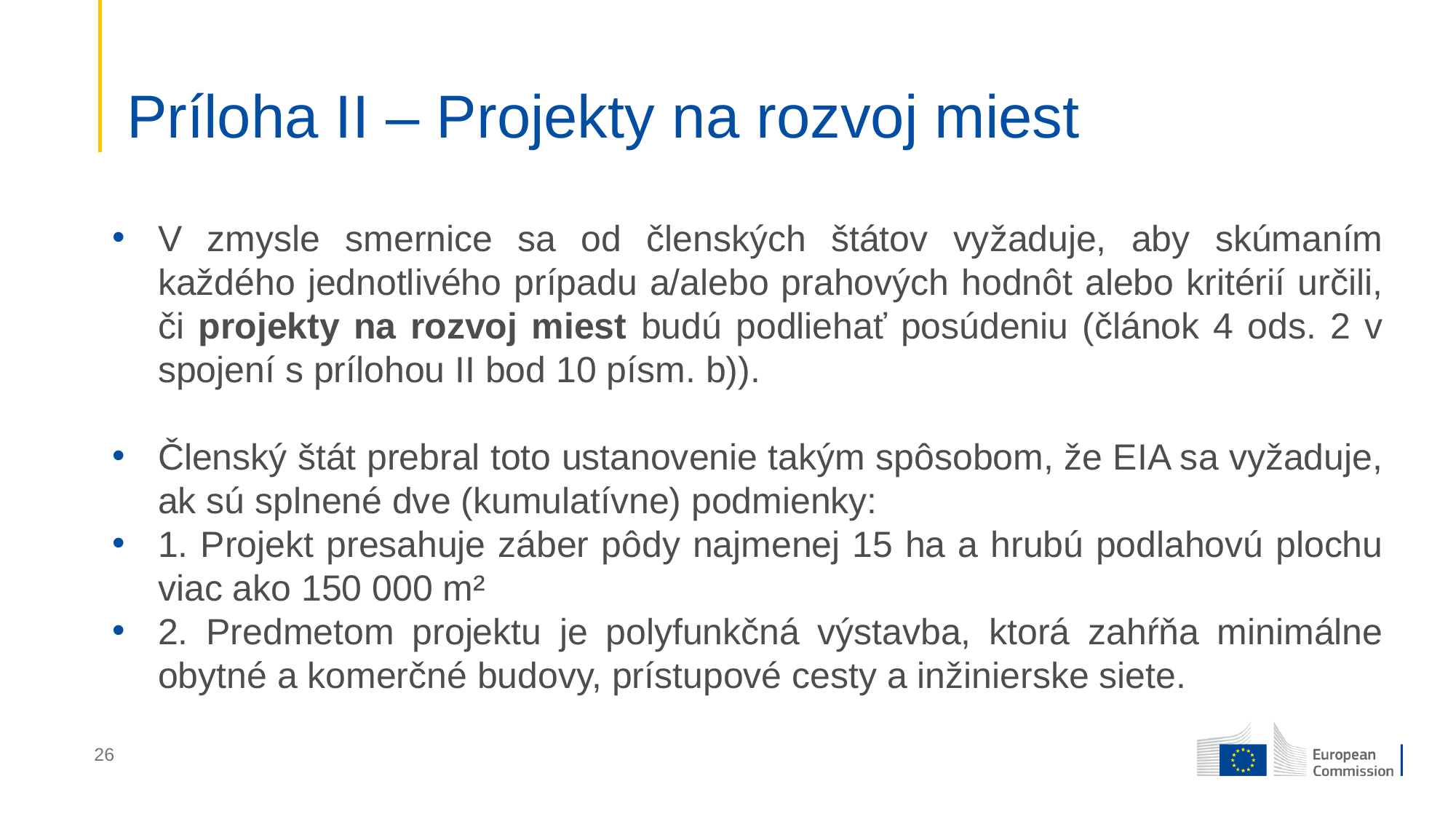

# Príloha II – Projekty na rozvoj miest
V zmysle smernice sa od členských štátov vyžaduje, aby skúmaním každého jednotlivého prípadu a/alebo prahových hodnôt alebo kritérií určili, či projekty na rozvoj miest budú podliehať posúdeniu (článok 4 ods. 2 v spojení s prílohou II bod 10 písm. b)).

Členský štát prebral toto ustanovenie takým spôsobom, že EIA sa vyžaduje, ak sú splnené dve (kumulatívne) podmienky:
1. Projekt presahuje záber pôdy najmenej 15 ha a hrubú podlahovú plochu viac ako 150 000 m²
2. Predmetom projektu je polyfunkčná výstavba, ktorá zahŕňa minimálne obytné a komerčné budovy, prístupové cesty a inžinierske siete.

26